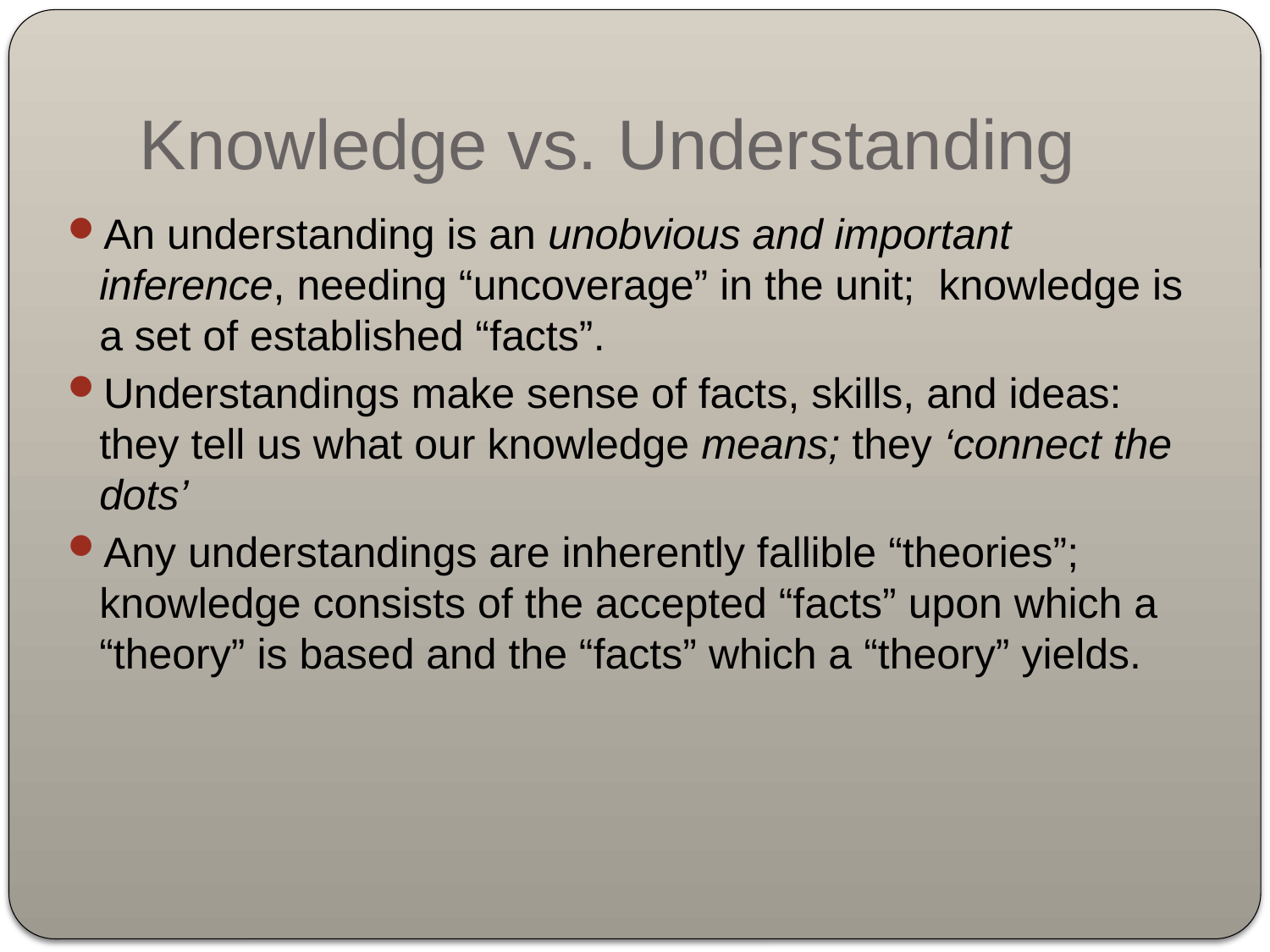

# Knowledge vs. Understanding
An understanding is an unobvious and important inference, needing “uncoverage” in the unit;  knowledge is a set of established “facts”.
Understandings make sense of facts, skills, and ideas: they tell us what our knowledge means; they ‘connect the dots’
Any understandings are inherently fallible “theories”; knowledge consists of the accepted “facts” upon which a “theory” is based and the “facts” which a “theory” yields.